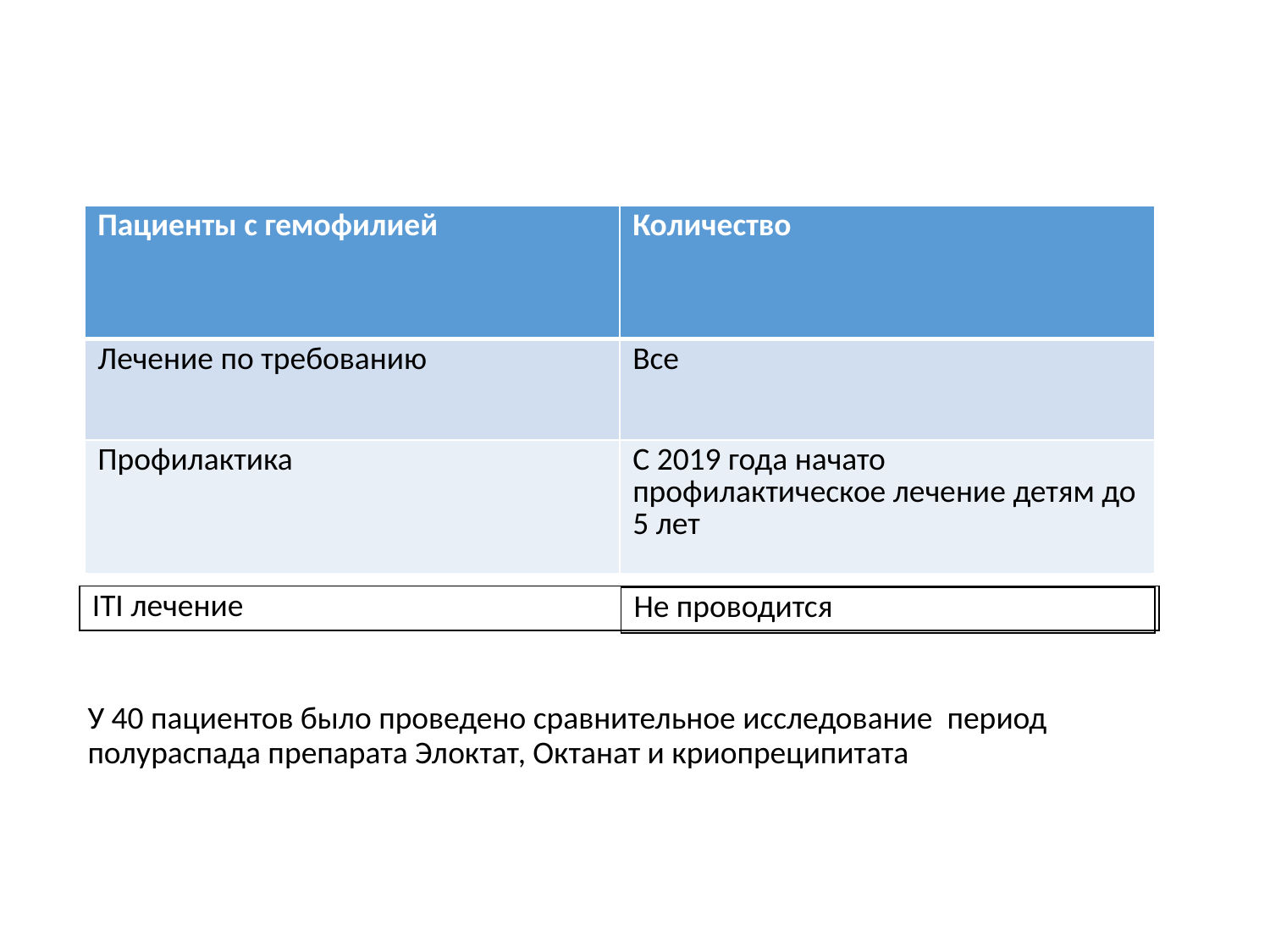

| Пациенты с гемофилией | Количество |
| --- | --- |
| Лечение по требованию | Все |
| Профилактика | С 2019 года начато профилактическое лечение детям до 5 лет |
| ITI лечение |
| --- |
| Не проводится |
| --- |
# У 40 пациентов было проведено сравнительное исследование  период полураспада препарата Элоктат, Октанат и криопреципитата